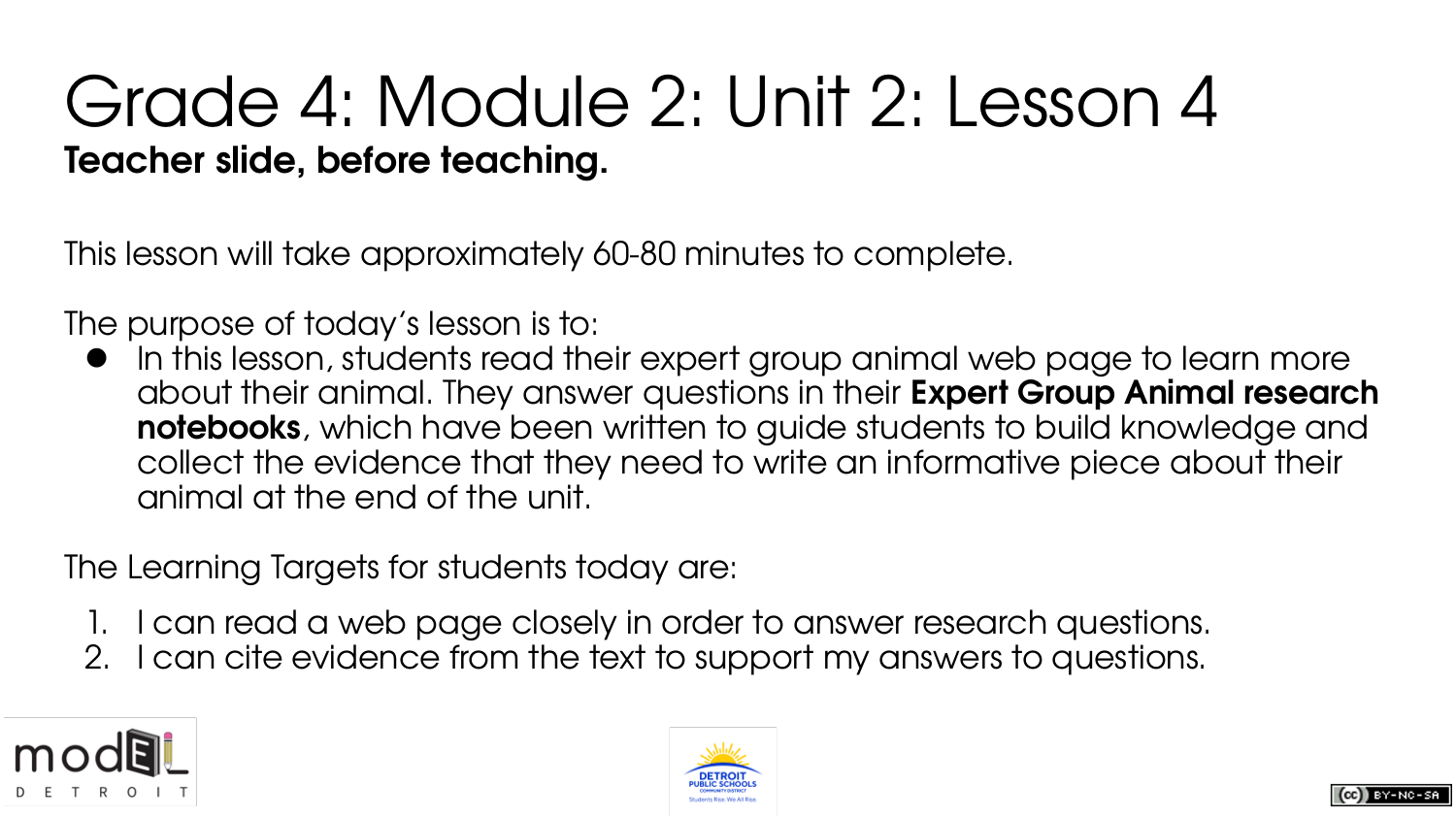

# Grade 4: Module 2: Unit 2: Lesson 4
Teacher slide, before teaching.
This lesson will take approximately 60-80 minutes to complete.

The purpose of today’s lesson is to:
In this lesson, students read their expert group animal web page to learn more about their animal. They answer questions in their Expert Group Animal research notebooks, which have been written to guide students to build knowledge and collect the evidence that they need to write an informative piece about their animal at the end of the unit.

The Learning Targets for students today are:
I can read a web page closely in order to answer research questions.
I can cite evidence from the text to support my answers to questions.